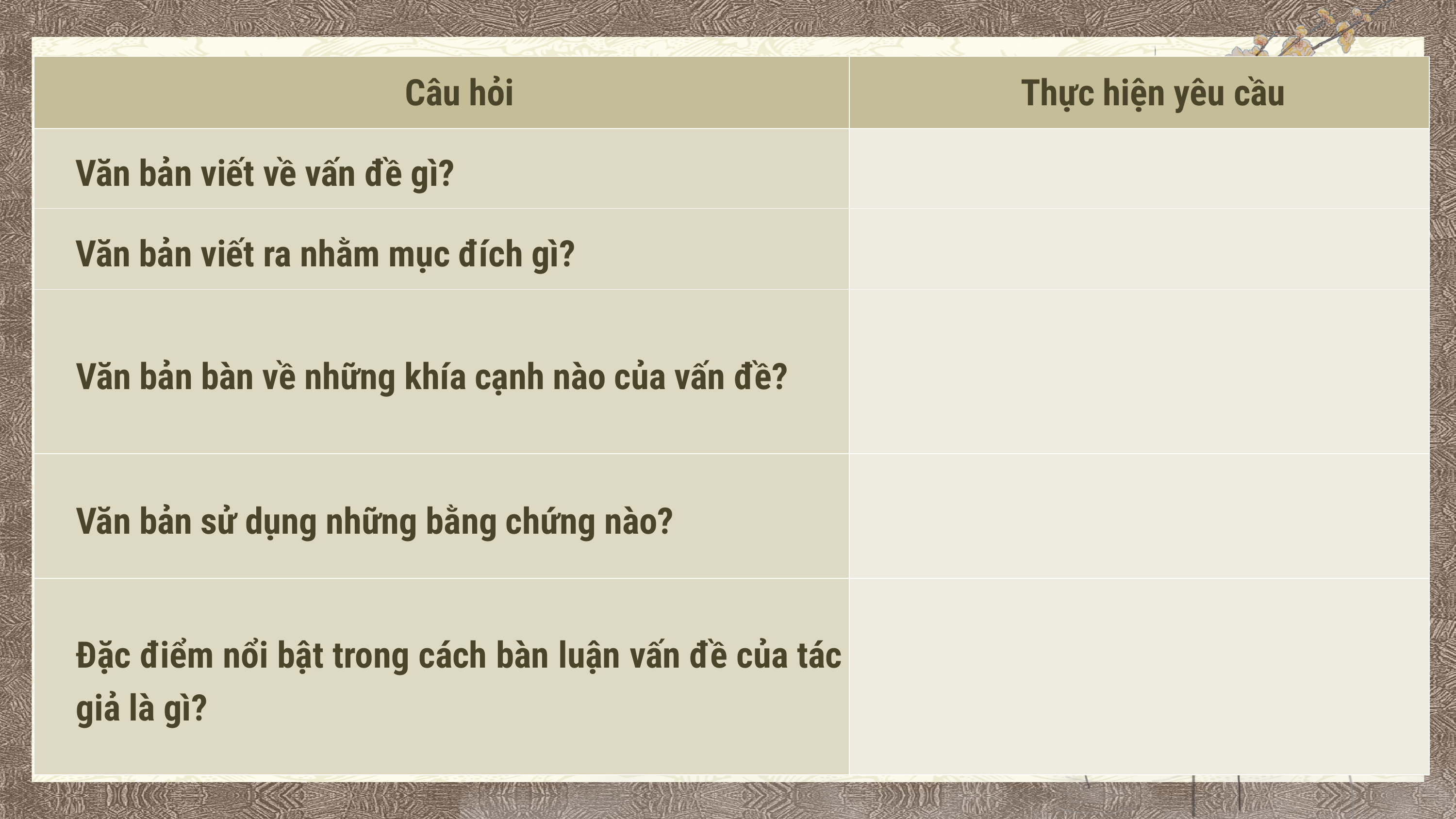

| Câu hỏi | Thực hiện yêu cầu |
| --- | --- |
| Văn bản viết về vấn đề gì? |  |
| Văn bản viết ra nhằm mục đích gì? |  |
| Văn bản bàn về những khía cạnh nào của vấn đề? |  |
| Văn bản sử dụng những bằng chứng nào? |  |
| Đặc điểm nổi bật trong cách bàn luận vấn đề của tác giả là gì? |  |